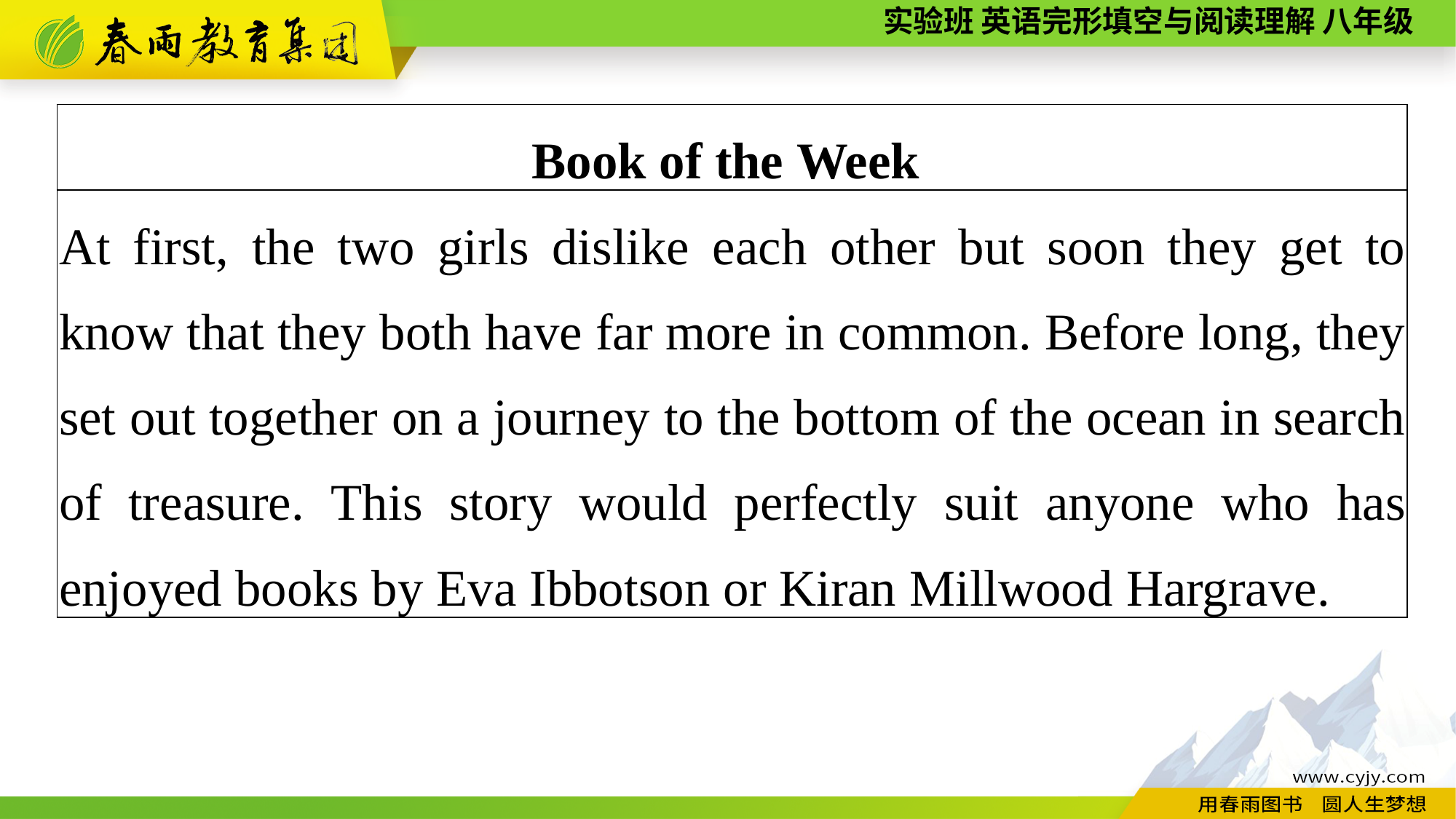

| Book of the Week |
| --- |
| At first, the two girls dislike each other but soon they get to know that they both have far more in common. Before long, they set out together on a journey to the bottom of the ocean in search of treasure. This story would perfectly suit anyone who has enjoyed books by Eva Ibbotson or Kiran Millwood Hargrave. |